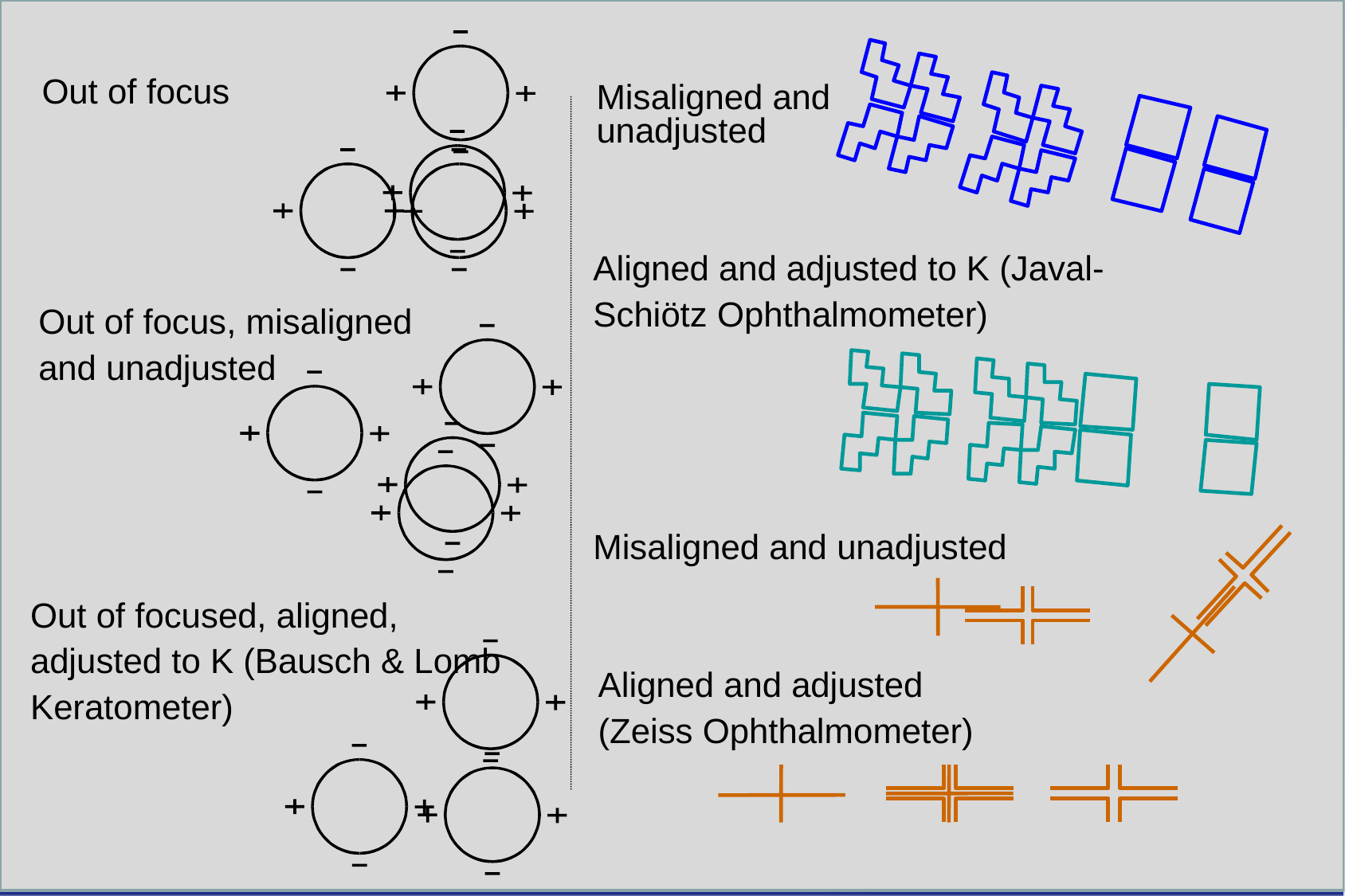

Out of focus
Misaligned and unadjusted

Aligned and adjusted to K (Javal-Schiötz Ophthalmometer)

Out of focus, misaligned and unadjusted

Misaligned and unadjusted

Out of focused, aligned, adjusted to K (Bausch & Lomb Keratometer)

Aligned and adjusted (Zeiss Ophthalmometer)